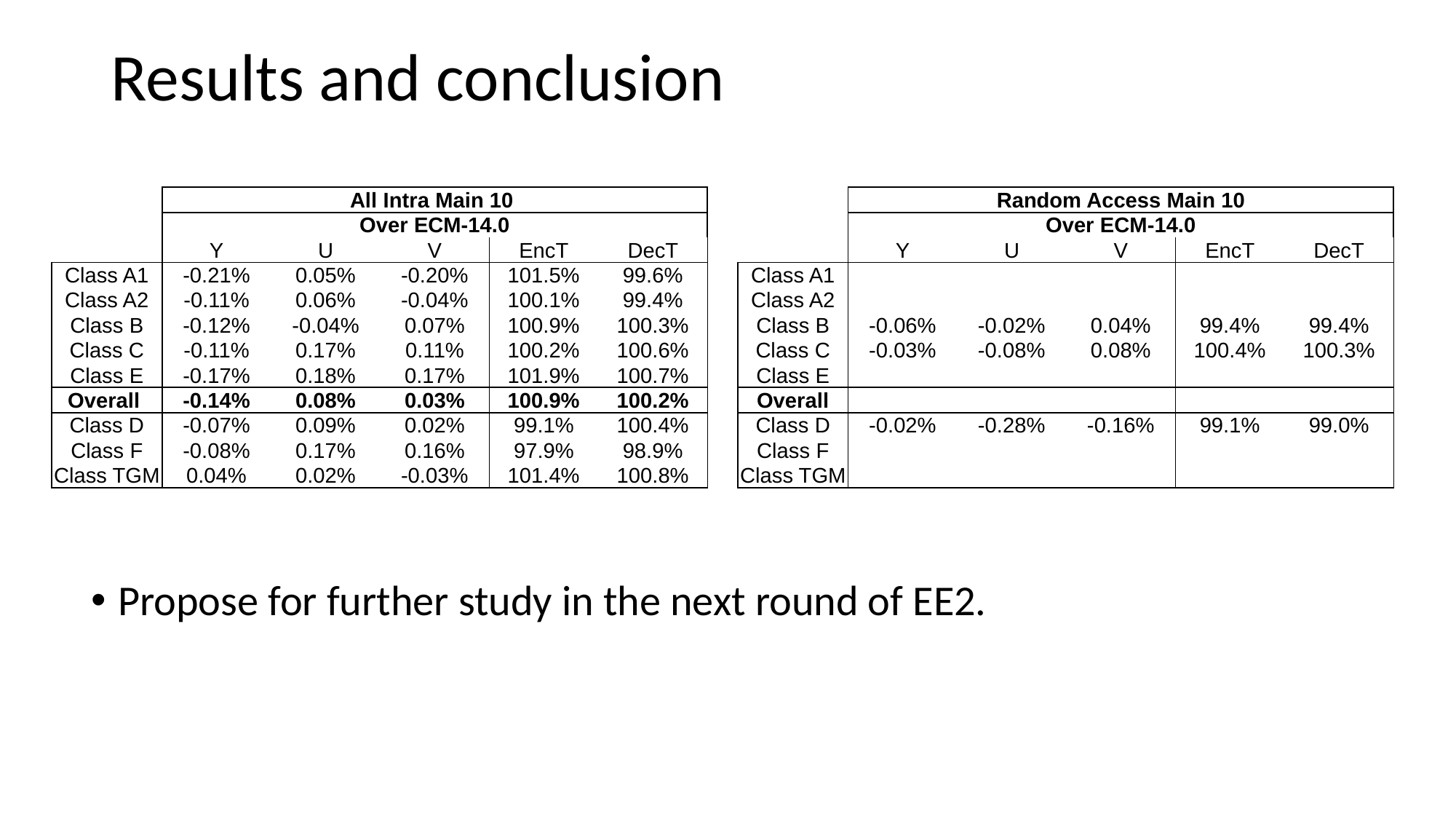

# Results and conclusion
|  | All Intra Main 10 |  |  |  |  |
| --- | --- | --- | --- | --- | --- |
|  | Over ECM-14.0 |  |  |  |  |
|  | Y | U | V | EncT | DecT |
| Class A1 | -0.21% | 0.05% | -0.20% | 101.5% | 99.6% |
| Class A2 | -0.11% | 0.06% | -0.04% | 100.1% | 99.4% |
| Class B | -0.12% | -0.04% | 0.07% | 100.9% | 100.3% |
| Class C | -0.11% | 0.17% | 0.11% | 100.2% | 100.6% |
| Class E | -0.17% | 0.18% | 0.17% | 101.9% | 100.7% |
| Overall | -0.14% | 0.08% | 0.03% | 100.9% | 100.2% |
| Class D | -0.07% | 0.09% | 0.02% | 99.1% | 100.4% |
| Class F | -0.08% | 0.17% | 0.16% | 97.9% | 98.9% |
| Class TGM | 0.04% | 0.02% | -0.03% | 101.4% | 100.8% |
|  | Random Access Main 10 |  |  |  |  |
| --- | --- | --- | --- | --- | --- |
|  | Over ECM-14.0 |  |  |  |  |
|  | Y | U | V | EncT | DecT |
| Class A1 |  |  |  |  |  |
| Class A2 |  |  |  |  |  |
| Class B | -0.06% | -0.02% | 0.04% | 99.4% | 99.4% |
| Class C | -0.03% | -0.08% | 0.08% | 100.4% | 100.3% |
| Class E |  |  |  |  |  |
| Overall |  |  |  |  |  |
| Class D | -0.02% | -0.28% | -0.16% | 99.1% | 99.0% |
| Class F |  |  |  |  |  |
| Class TGM |  |  |  |  |  |
Propose for further study in the next round of EE2.